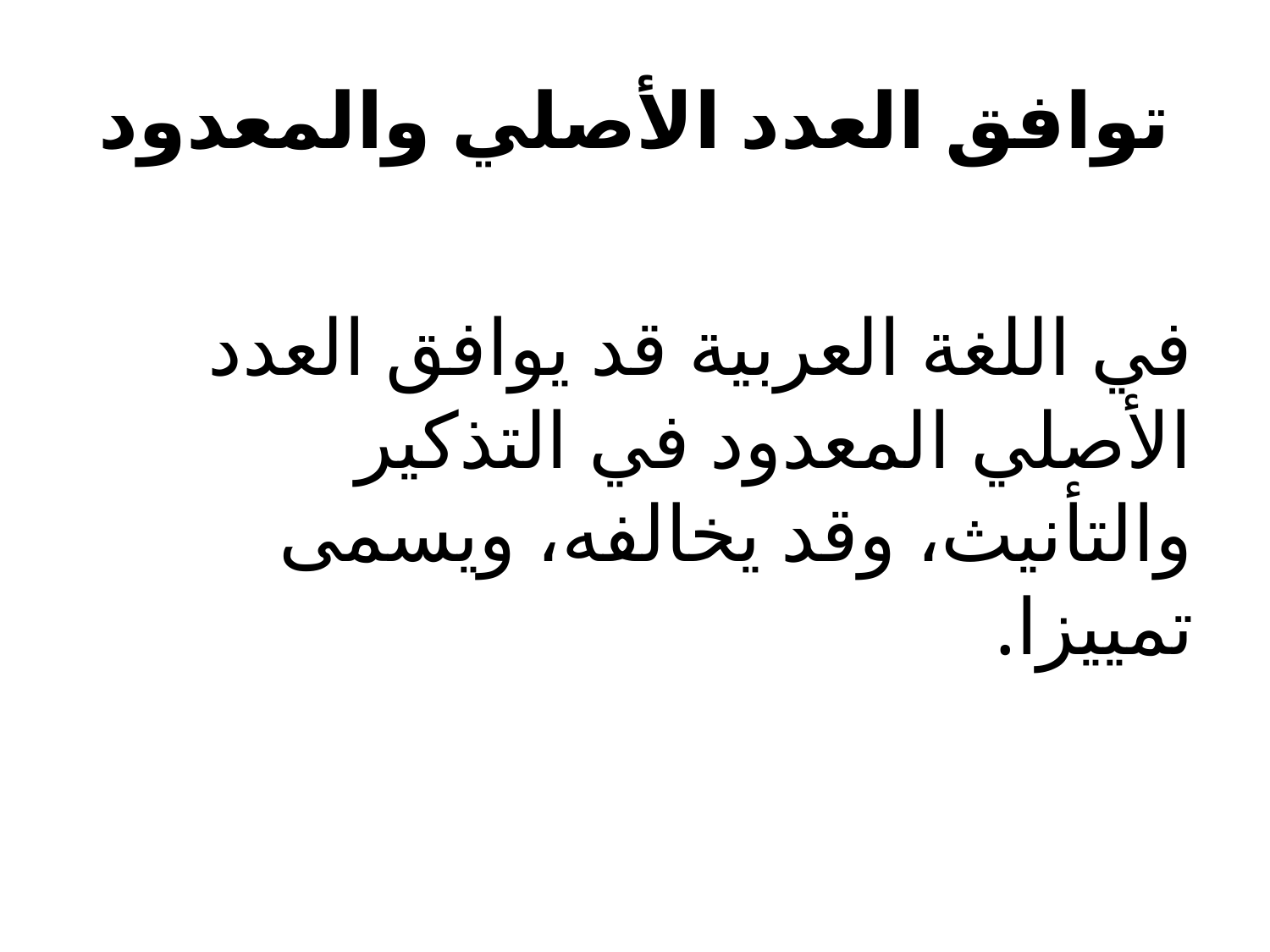

# توافق العدد الأصلي والمعدود
في اللغة العربية قد يوافق العدد الأصلي المعدود في التذكير والتأنيث، وقد يخالفه، ويسمى تمييزا.